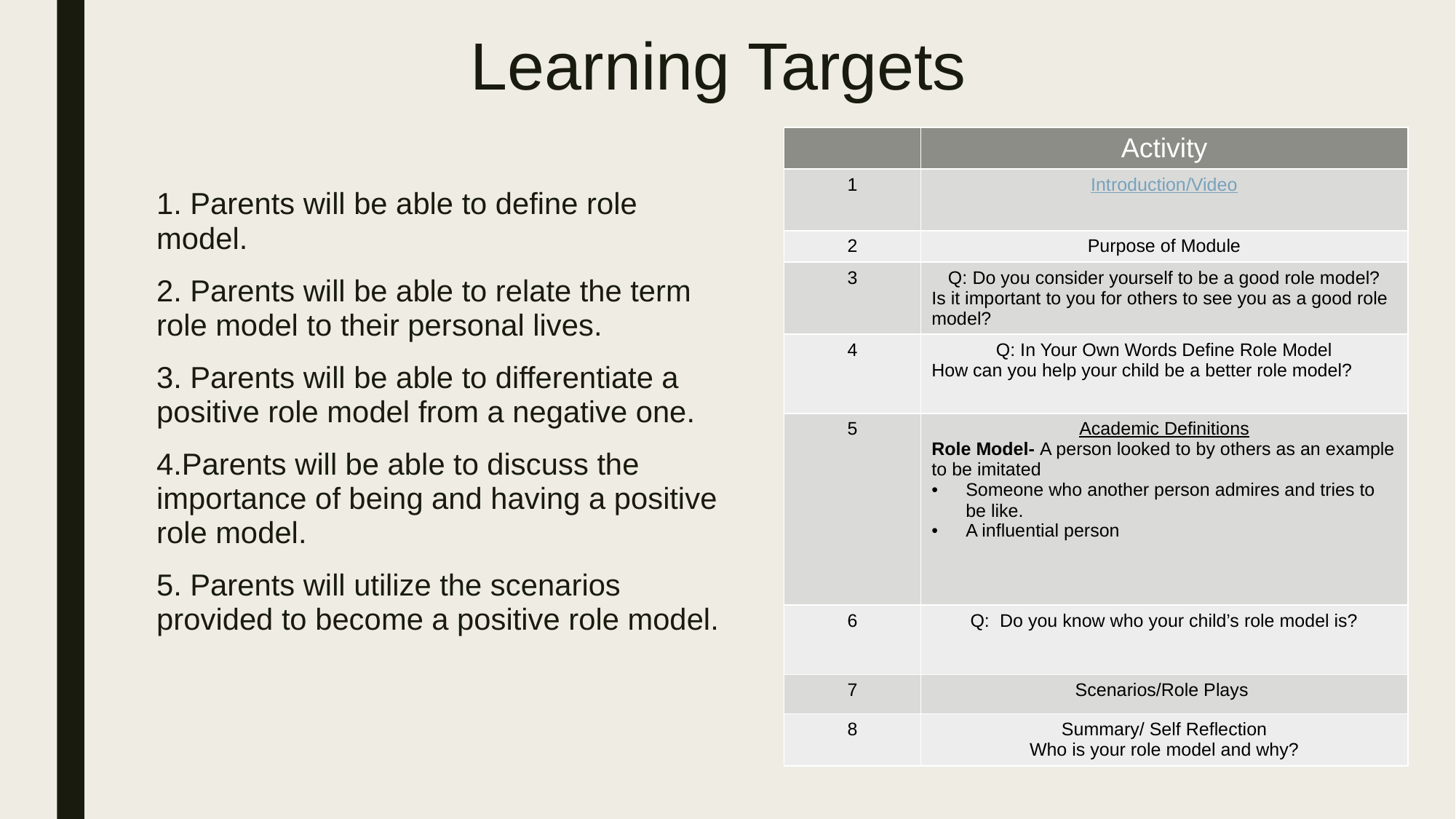

# Learning Targets
|  | Activity |
| --- | --- |
| 1 | Introduction/Video |
| 2 | Purpose of Module |
| 3 | Q: Do you consider yourself to be a good role model? Is it important to you for others to see you as a good role model? |
| 4 | Q: In Your Own Words Define Role Model How can you help your child be a better role model? |
| 5 | Academic Definitions Role Model- A person looked to by others as an example to be imitated Someone who another person admires and tries to be like. A influential person |
| 6 | Q: Do you know who your child’s role model is? |
| 7 | Scenarios/Role Plays |
| 8 | Summary/ Self Reflection Who is your role model and why? |
1. Parents will be able to define role model.
2. Parents will be able to relate the term role model to their personal lives.
3. Parents will be able to differentiate a positive role model from a negative one.
4.Parents will be able to discuss the importance of being and having a positive role model.
5. Parents will utilize the scenarios provided to become a positive role model.